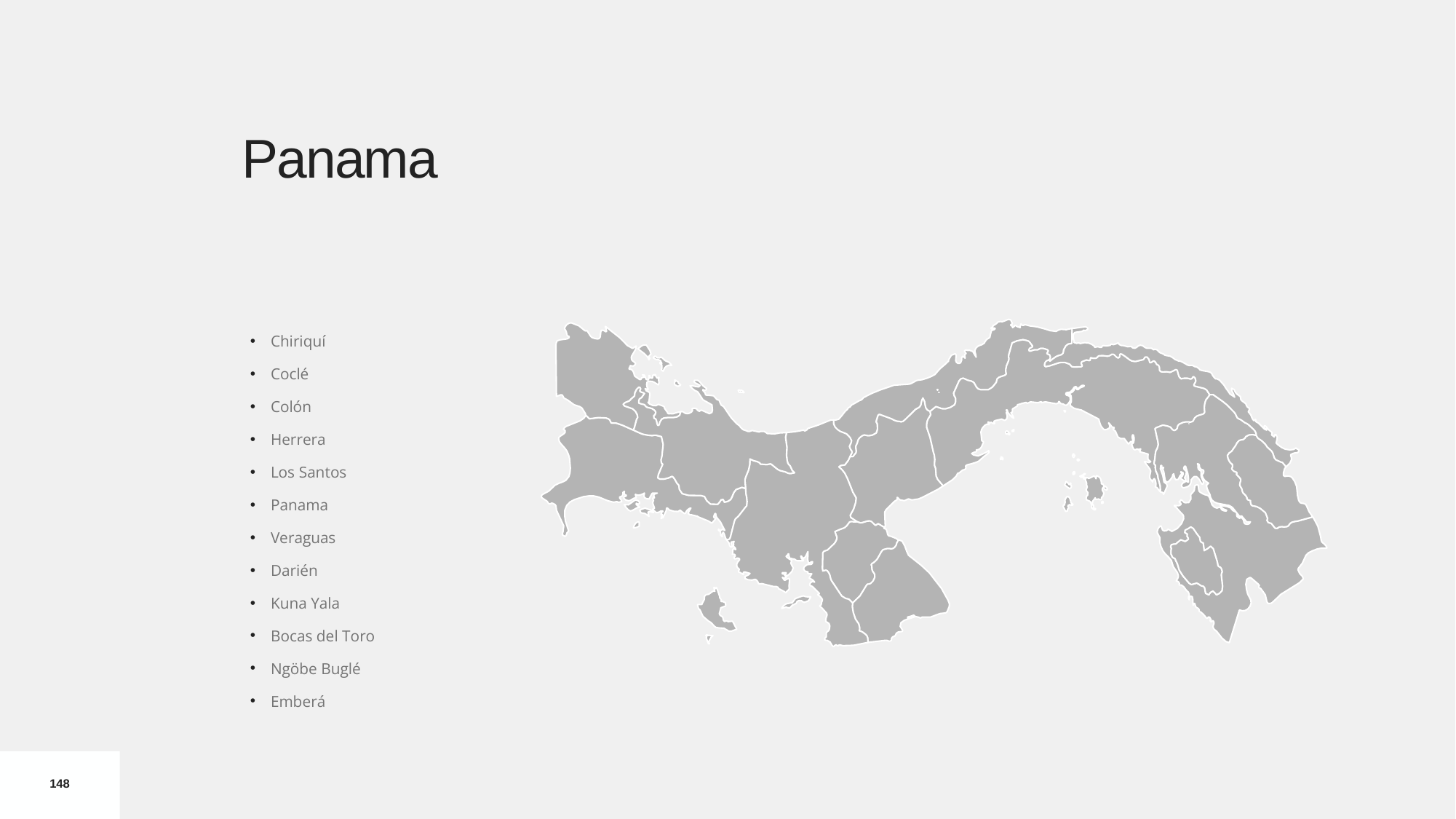

# Panama

Chiriquí
Coclé
Colón
Herrera
Los Santos
Panama
Veraguas
Darién
Kuna Yala
Bocas del Toro
Ngöbe Buglé
Emberá